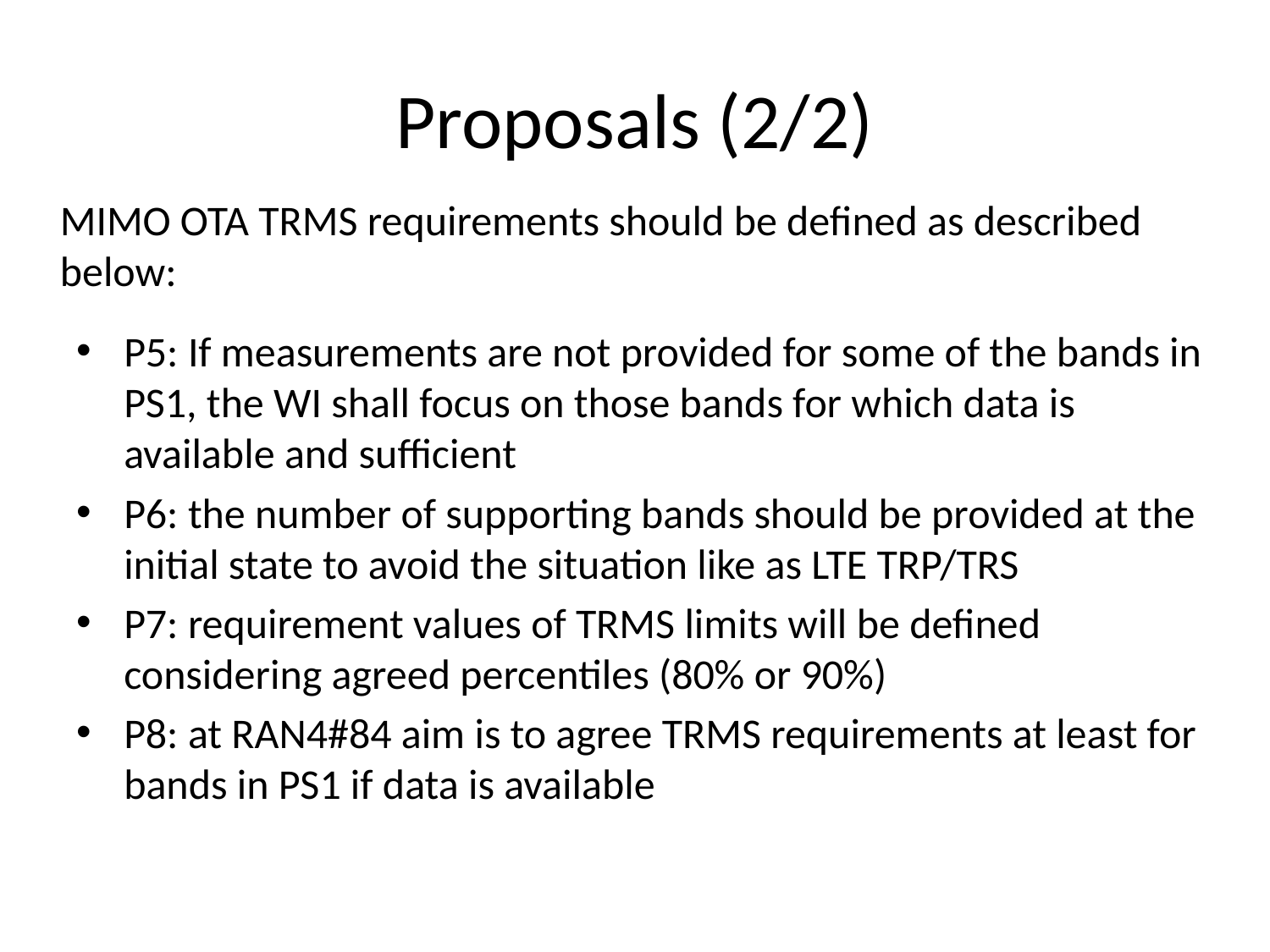

# Proposals (2/2)
MIMO OTA TRMS requirements should be defined as described below:
P5: If measurements are not provided for some of the bands in PS1, the WI shall focus on those bands for which data is available and sufficient
P6: the number of supporting bands should be provided at the initial state to avoid the situation like as LTE TRP/TRS
P7: requirement values of TRMS limits will be defined considering agreed percentiles (80% or 90%)
P8: at RAN4#84 aim is to agree TRMS requirements at least for bands in PS1 if data is available